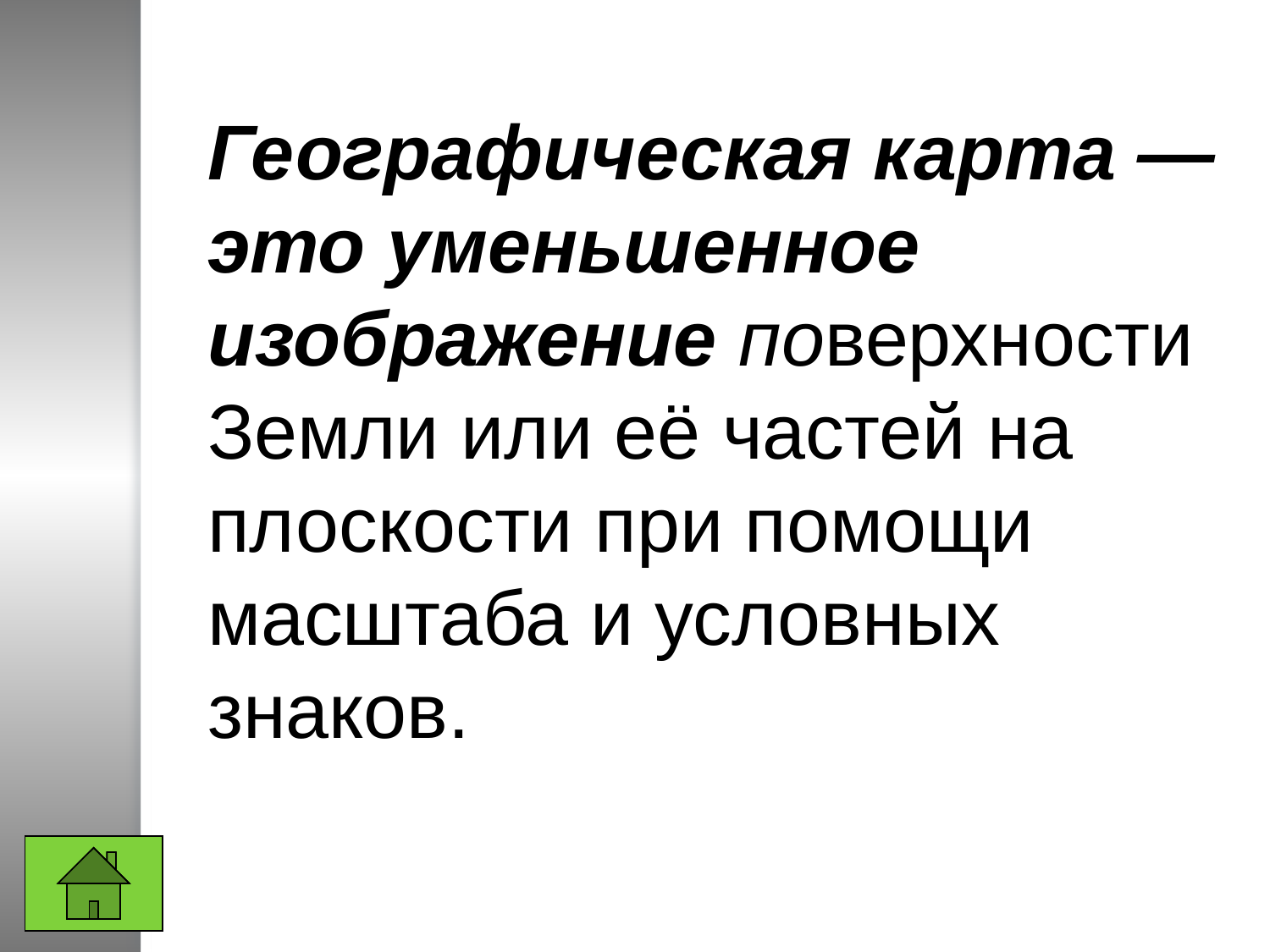

Географическая карта — это уменьшенное изображение поверхности Земли или её частей на плоскости при помощи
масштаба и условных знаков.